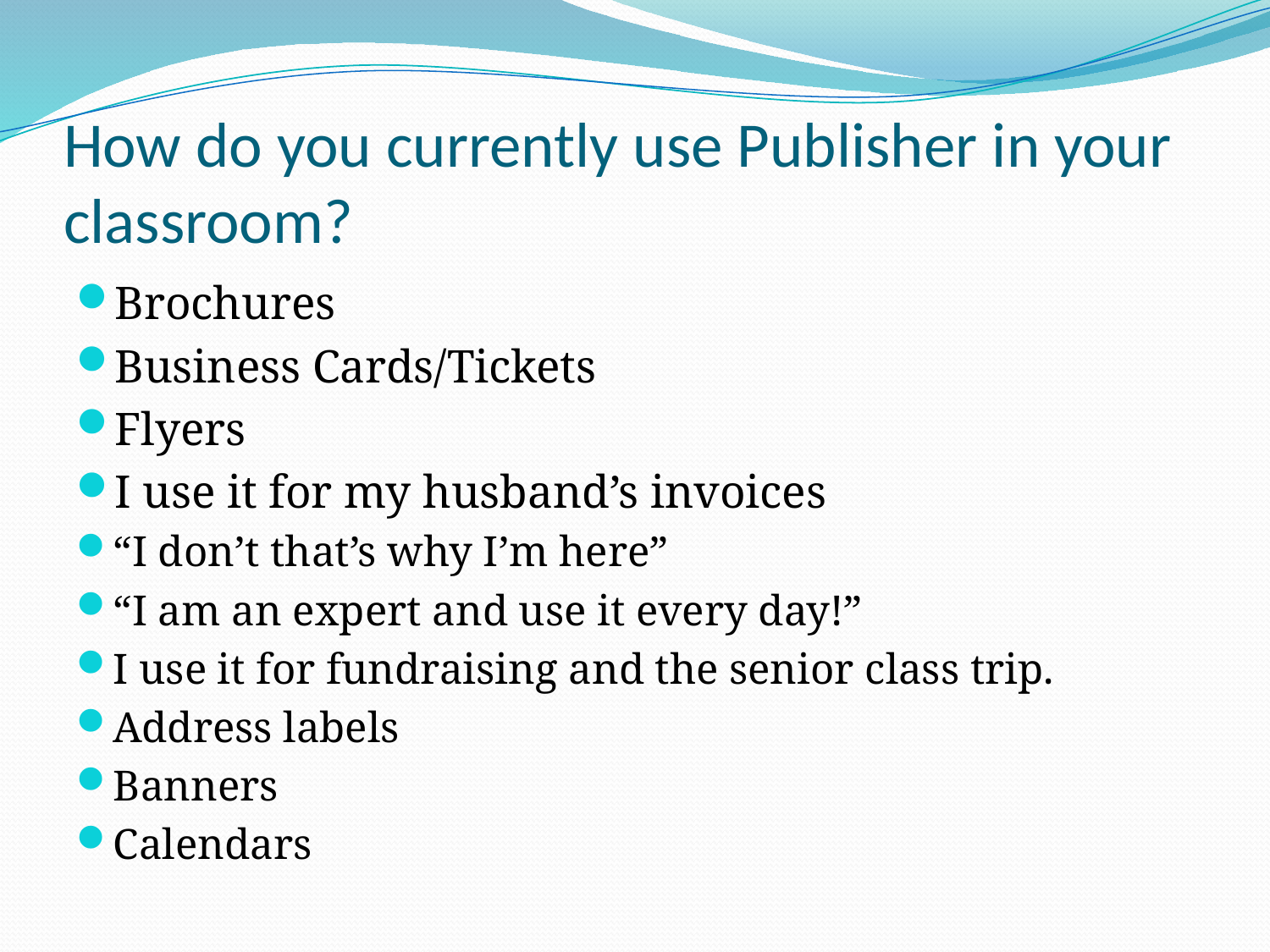

# How do you currently use Publisher in your classroom?
Brochures
Business Cards/Tickets
Flyers
I use it for my husband’s invoices
“I don’t that’s why I’m here”
“I am an expert and use it every day!”
I use it for fundraising and the senior class trip.
Address labels
Banners
Calendars